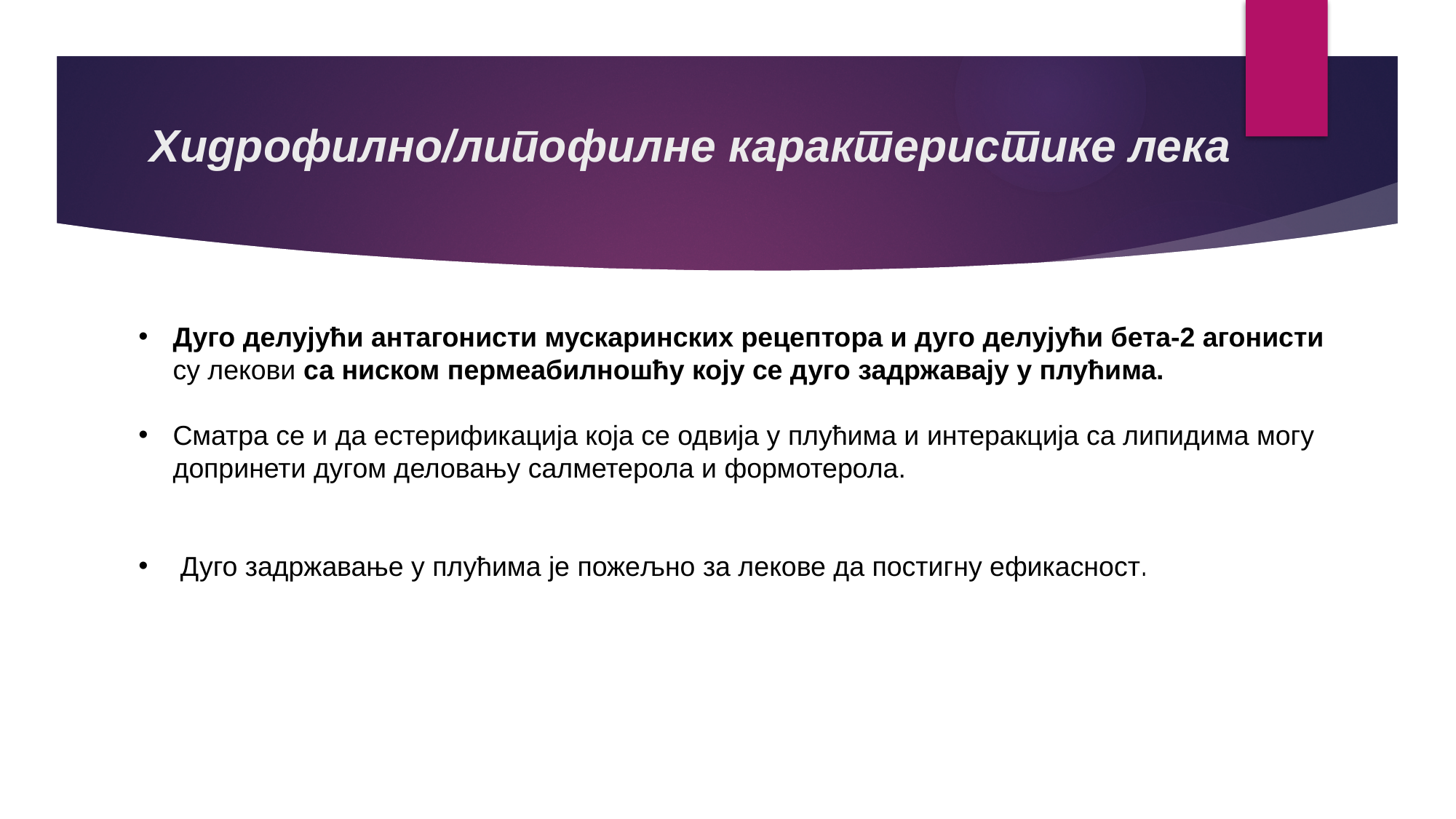

# Хидрофилно/липофилне карактеристике лека

Дуго делујући антагонисти мускаринских рецептора и дуго делујући бета-2 агонисти су лекови са ниском пермеабилношћу коју се дуго задржавају у плућима.

Сматра се и да естерификација која се одвија у плућима и интеракција са липидима могу допринети дугом деловању салметерола и формотерола.

 Дуго задржавање у плућима је пожељно за лекове да постигну ефикасност.